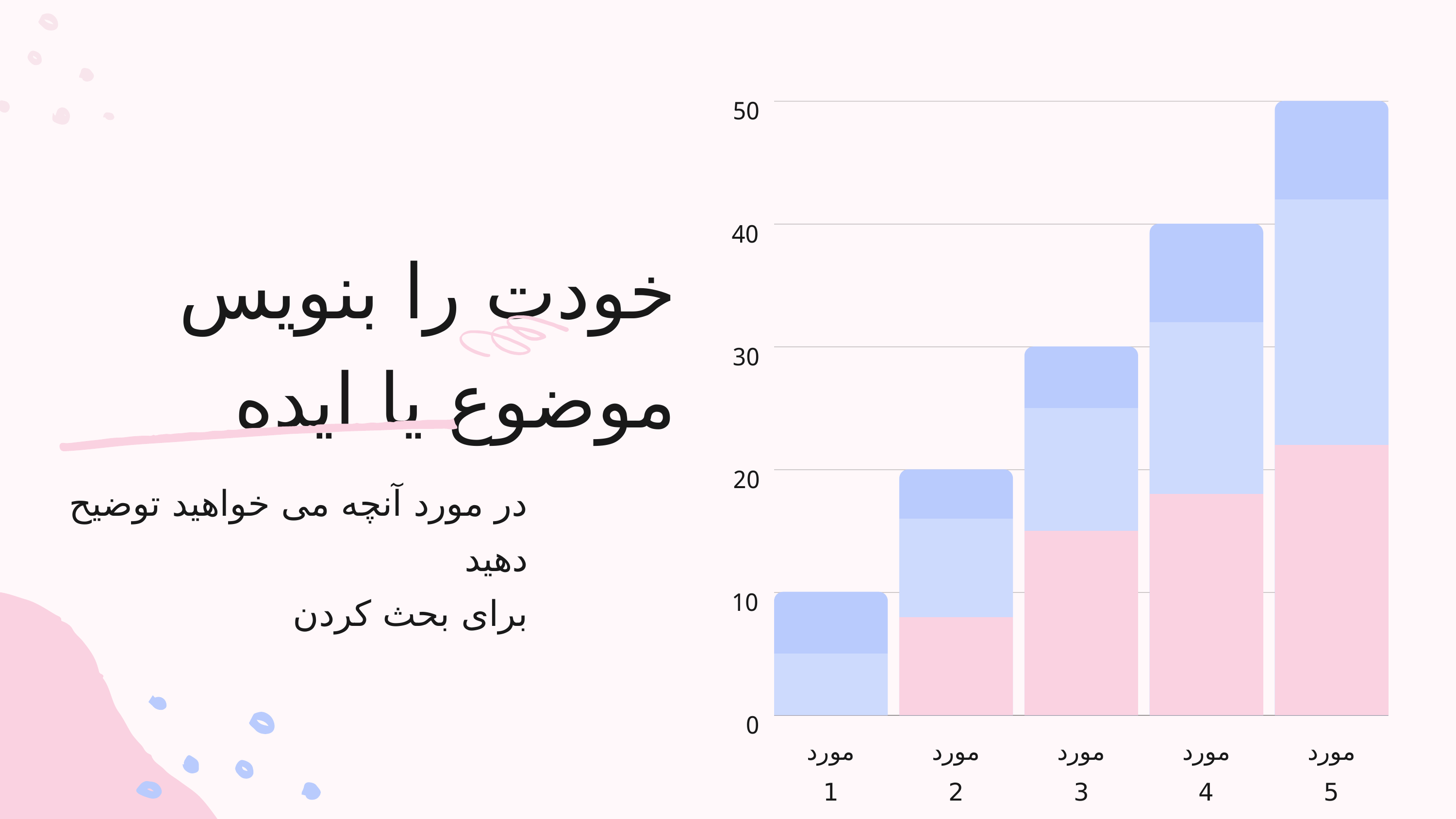

50

40
30
20
10
0
مورد 1
مورد 2
مورد 3
مورد 4
مورد 5
خودت را بنویس
موضوع یا ایده

در مورد آنچه می خواهید توضیح دهید
برای بحث کردن